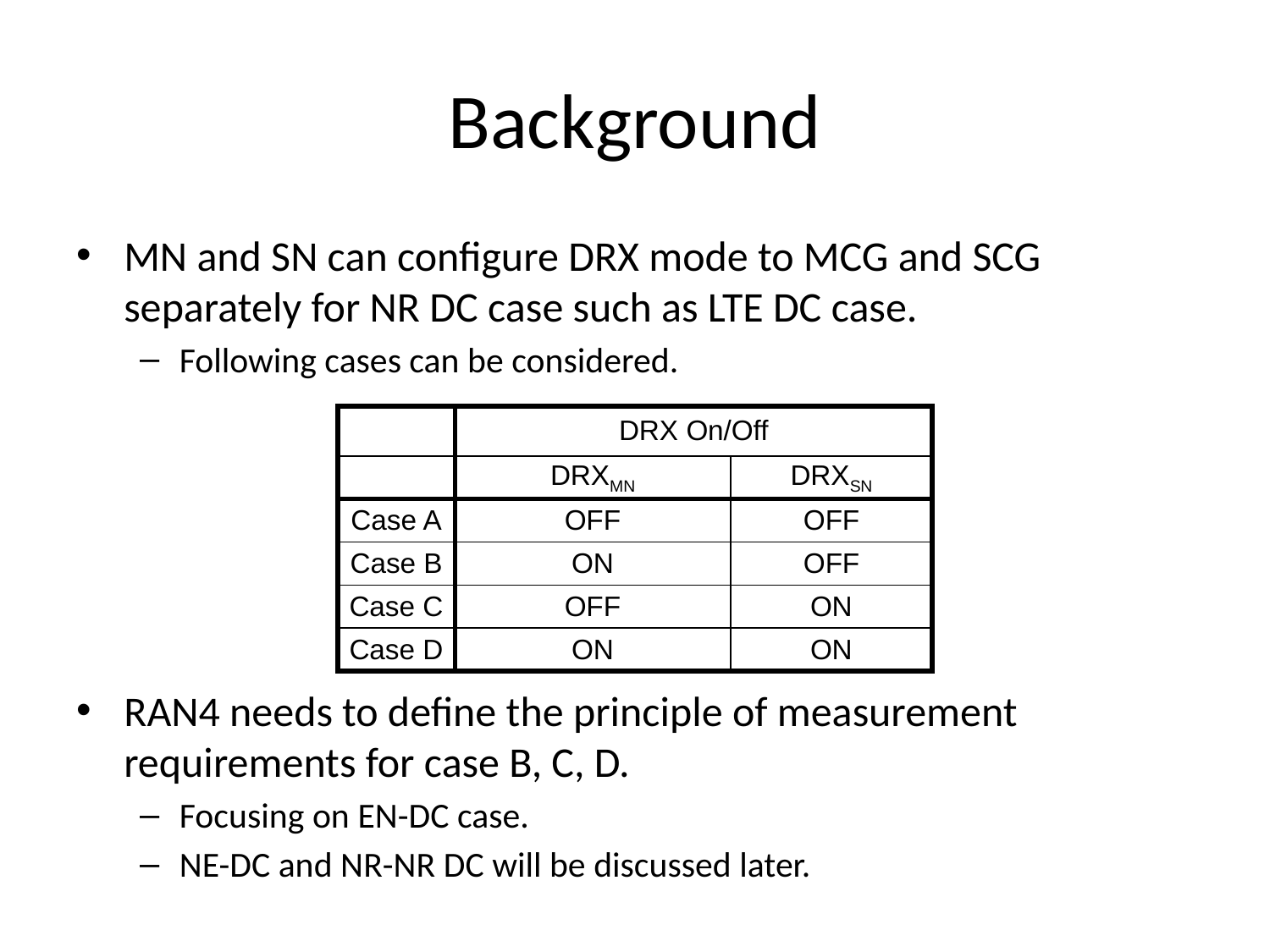

# Background
MN and SN can configure DRX mode to MCG and SCG separately for NR DC case such as LTE DC case.
Following cases can be considered.

RAN4 needs to define the principle of measurement requirements for case B, C, D.
Focusing on EN-DC case.
NE-DC and NR-NR DC will be discussed later.
|  | DRX On/Off |  |
| --- | --- | --- |
|  | DRXMN | DRXSN |
| Case A | OFF | OFF |
| Case B | ON | OFF |
| Case C | OFF | ON |
| Case D | ON | ON |